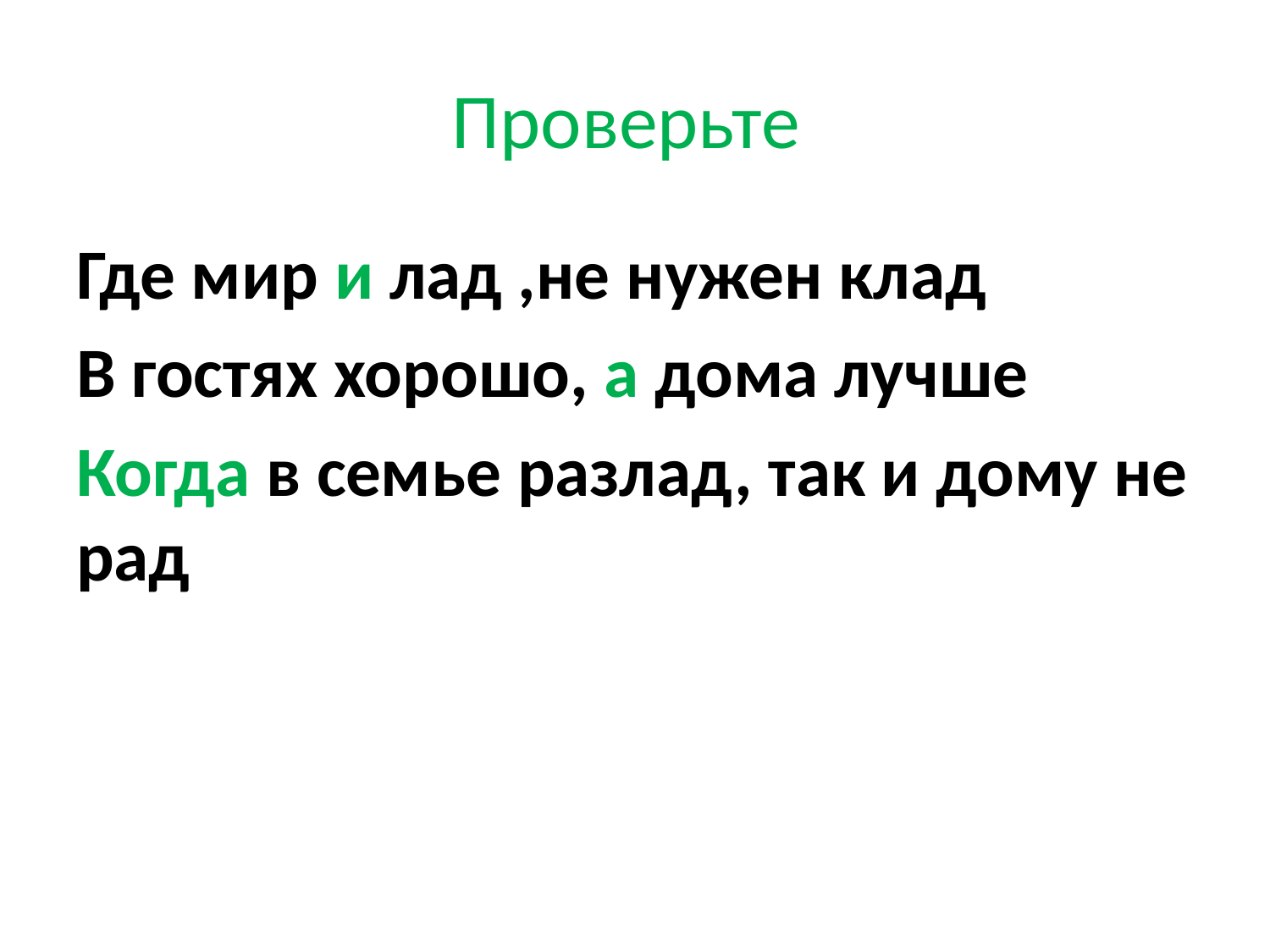

# Проверьте
Где мир и лад ,не нужен клад
В гостях хорошо, а дома лучше
Когда в семье разлад, так и дому не рад